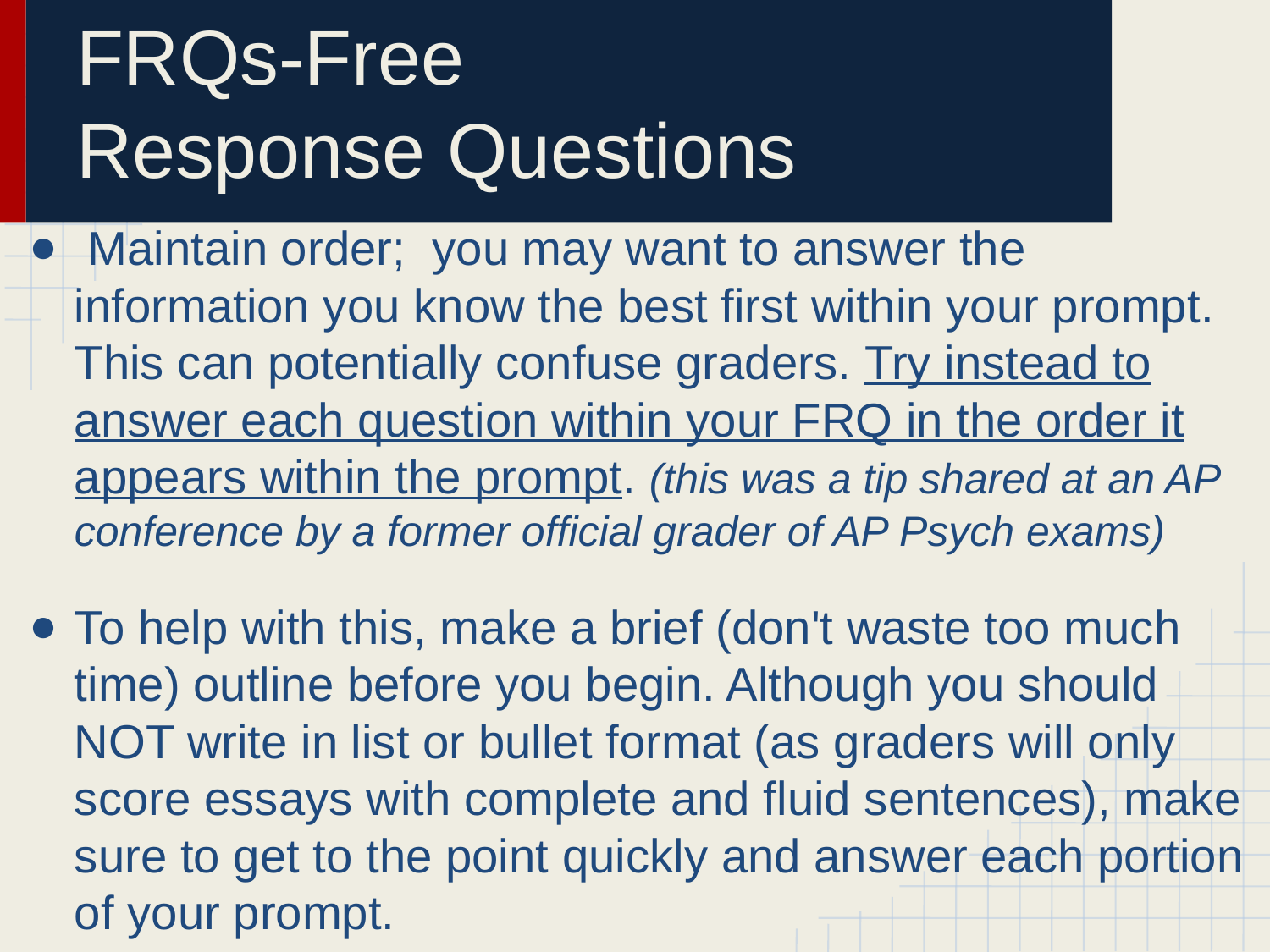

# FRQs-Free Response Questions
 Maintain order;  you may want to answer the information you know the best first within your prompt. This can potentially confuse graders. Try instead to answer each question within your FRQ in the order it appears within the prompt. (this was a tip shared at an AP conference by a former official grader of AP Psych exams)

To help with this, make a brief (don't waste too much time) outline before you begin. Although you should NOT write in list or bullet format (as graders will only score essays with complete and fluid sentences), make sure to get to the point quickly and answer each portion of your prompt.